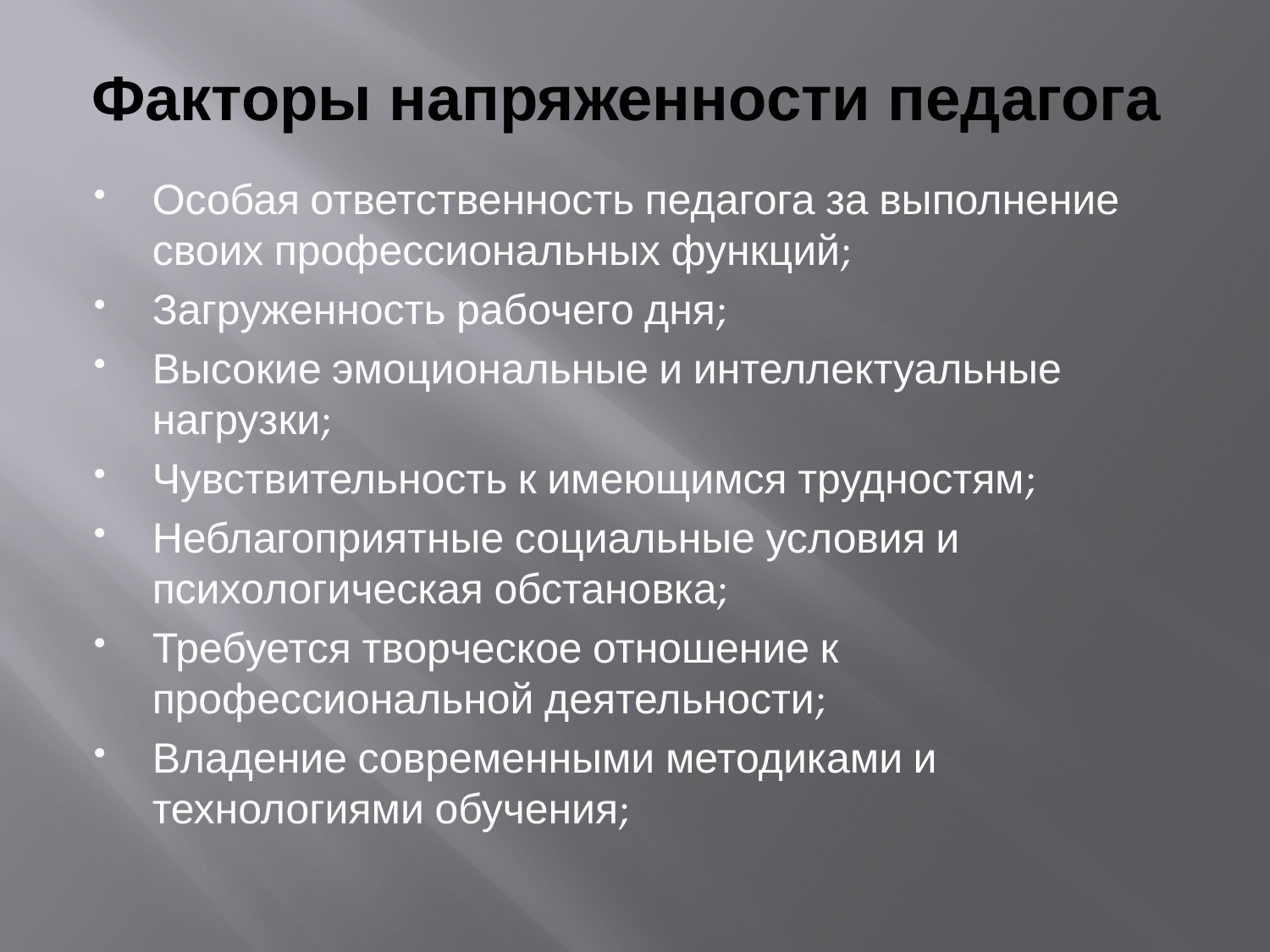

# Факторы напряженности педагога
Особая ответственность педагога за выполнение своих профессиональных функций;
Загруженность рабочего дня;
Высокие эмоциональные и интеллектуальные нагрузки;
Чувствительность к имеющимся трудностям;
Неблагоприятные социальные условия и психологическая обстановка;
Требуется творческое отношение к профессиональной деятельности;
Владение современными методиками и технологиями обучения;